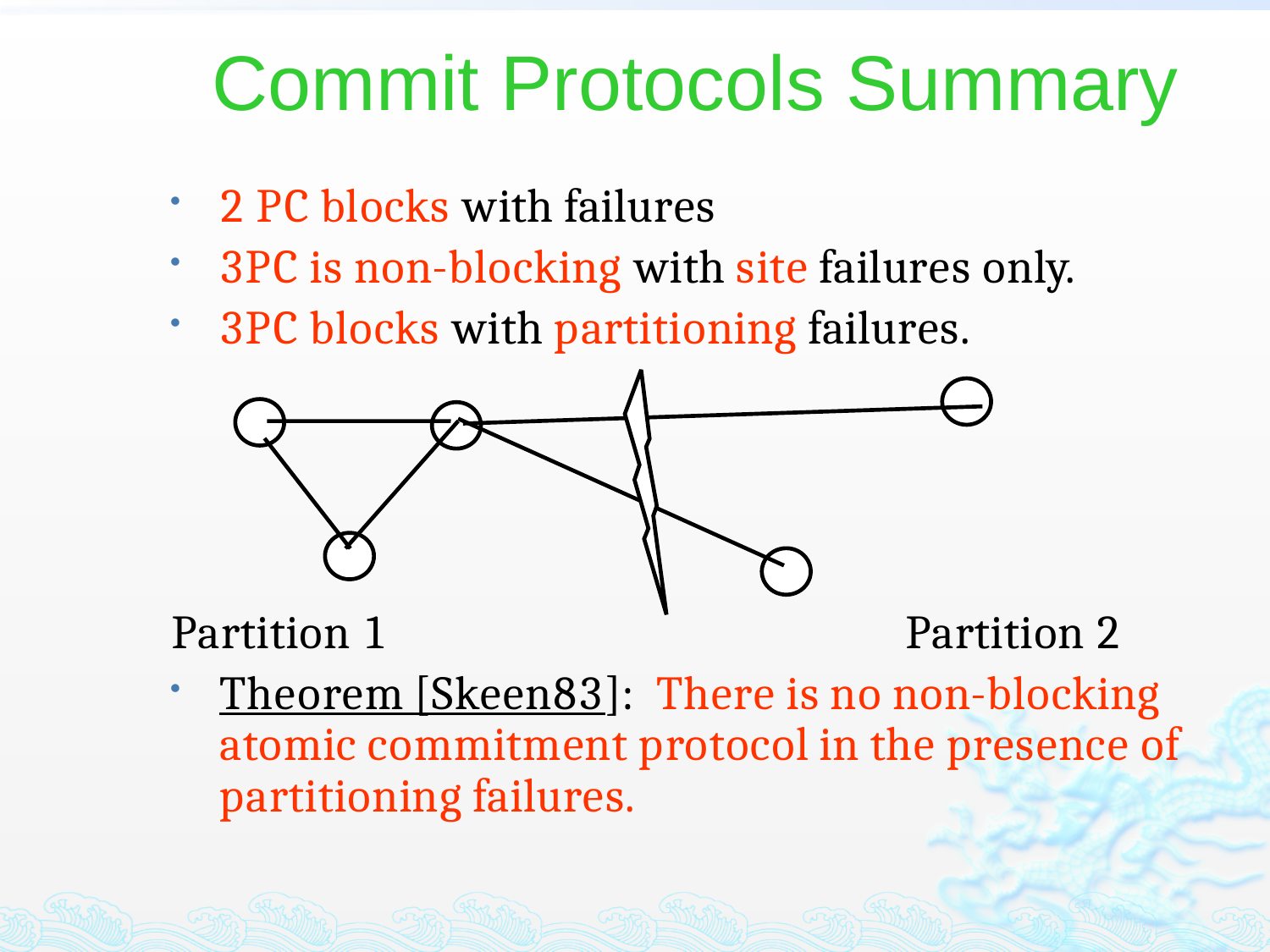

# Commit Protocols Summary
2 PC blocks with failures
3PC is non-blocking with site failures only.
3PC blocks with partitioning failures.

Partition 1                                                 Partition 2
Theorem [Skeen83]:  There is no non-blocking atomic commitment protocol in the presence of partitioning failures.